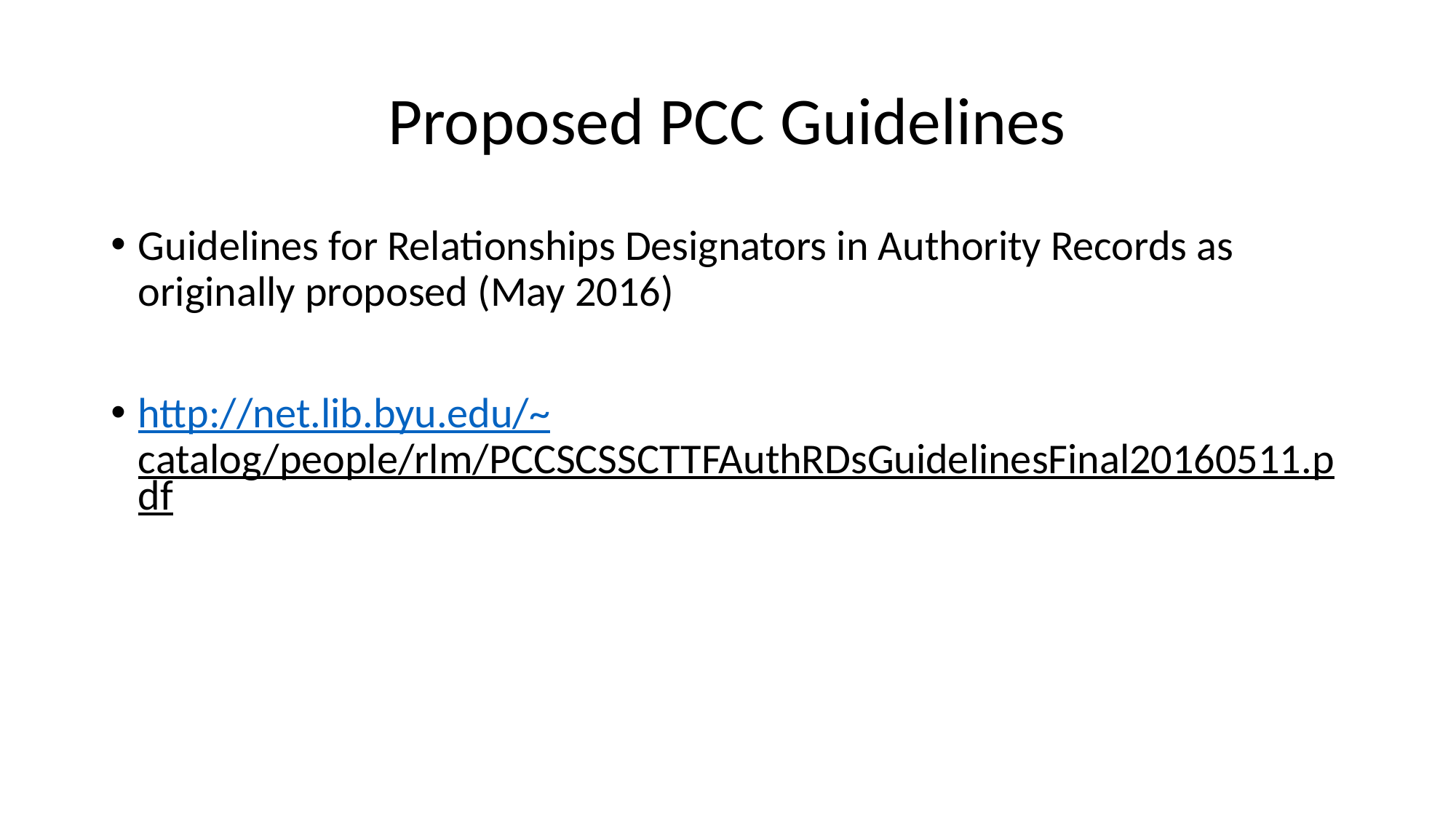

# Proposed PCC Guidelines
Guidelines for Relationships Designators in Authority Records as originally proposed (May 2016)

http://net.lib.byu.edu/~catalog/people/rlm/PCCSCSSCTTFAuthRDsGuidelinesFinal20160511.pdf